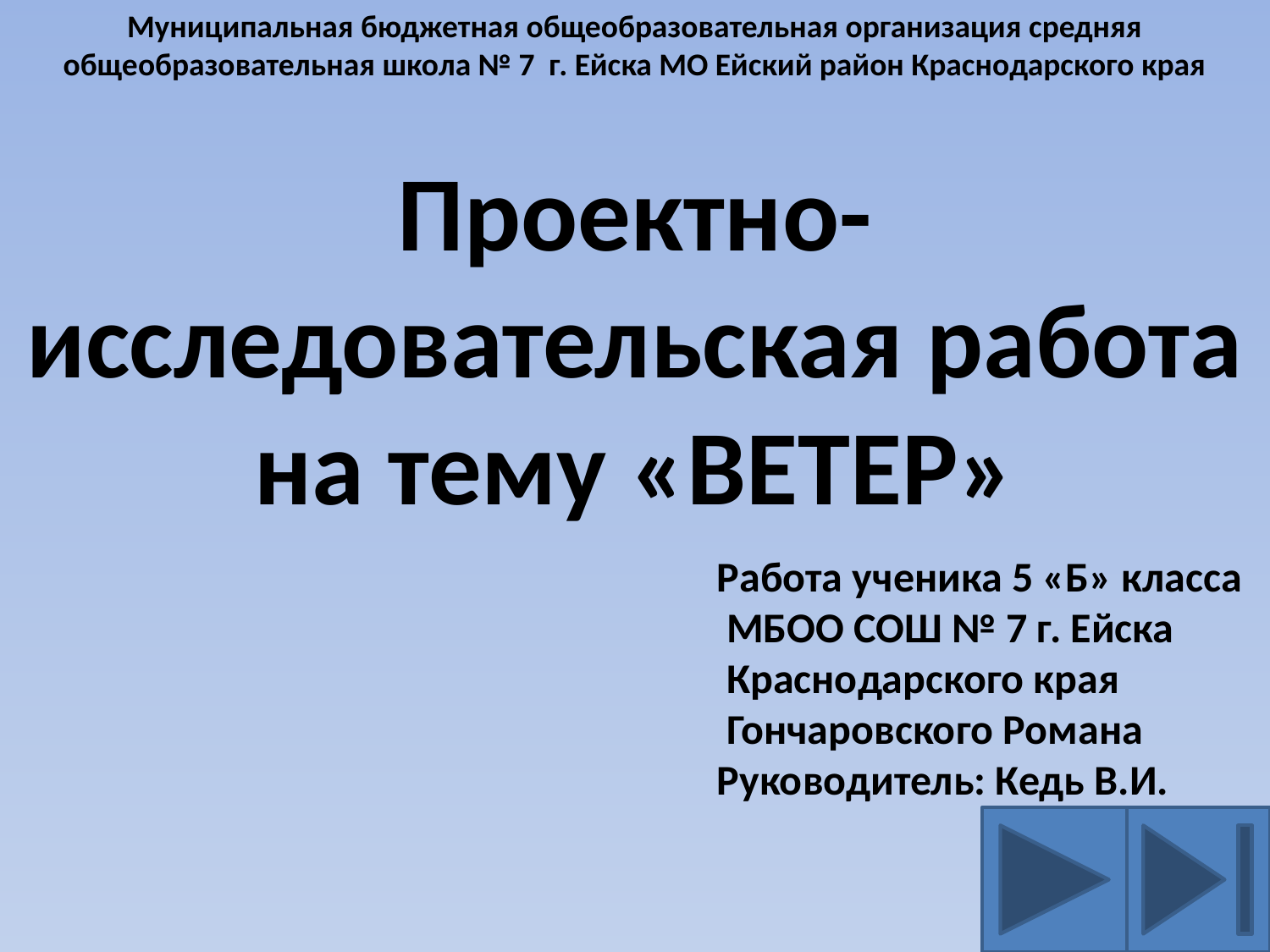

Муниципальная бюджетная общеобразовательная организация средняя общеобразовательная школа № 7  г. Ейска МО Ейский район Краснодарского края
Проектно-исследовательская работа на тему «ВЕТЕР»

                                                                        Работа ученика 5 «Б» класса
 МБОО СОШ № 7 г. Ейска
 Краснодарского края
 Гончаровского Романа
Руководитель: Кедь В.И.